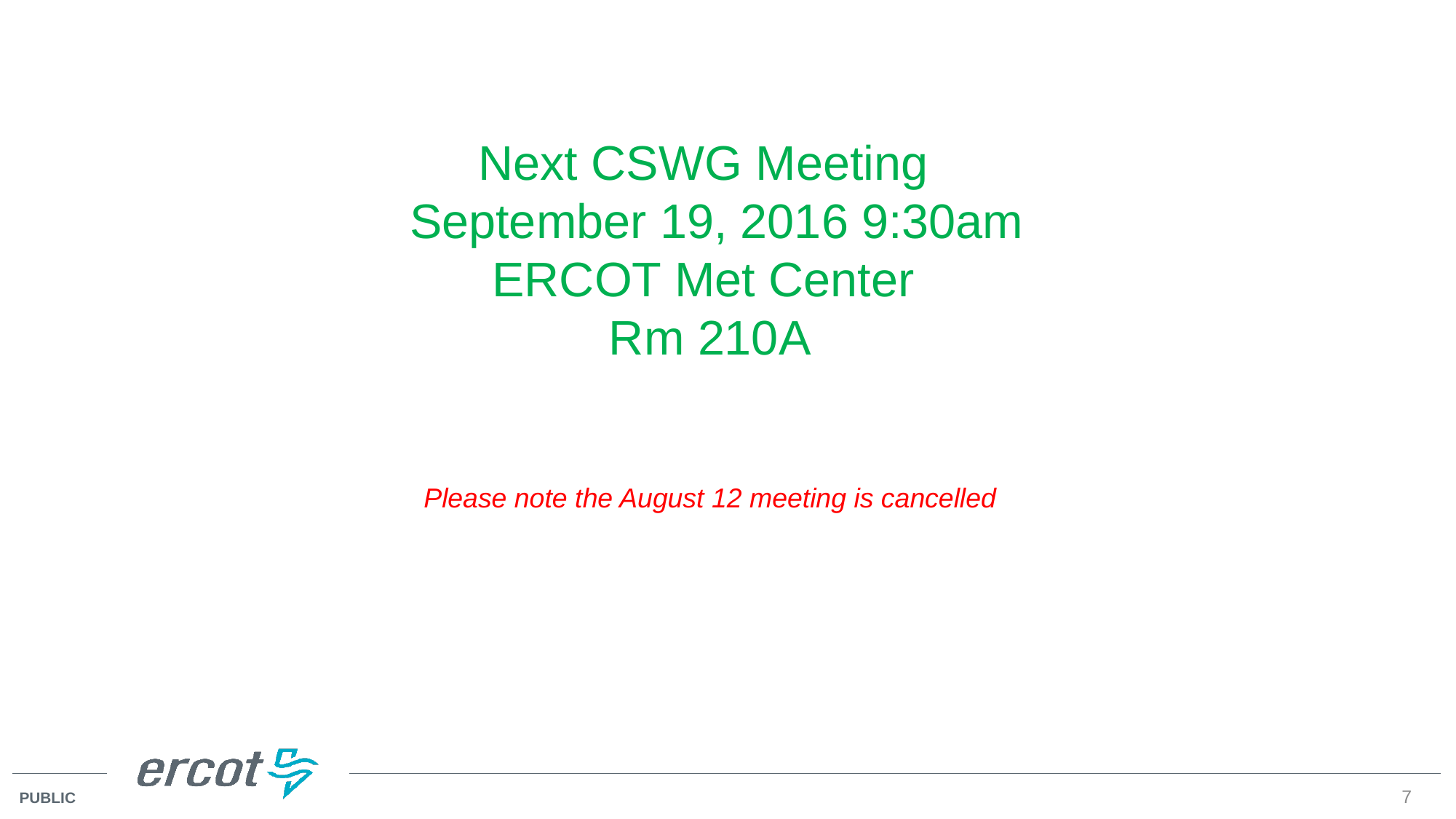

Next CSWG Meeting
 September 19, 2016 9:30am
ERCOT Met Center
Rm 210A

Please note the August 12 meeting is cancelled

7